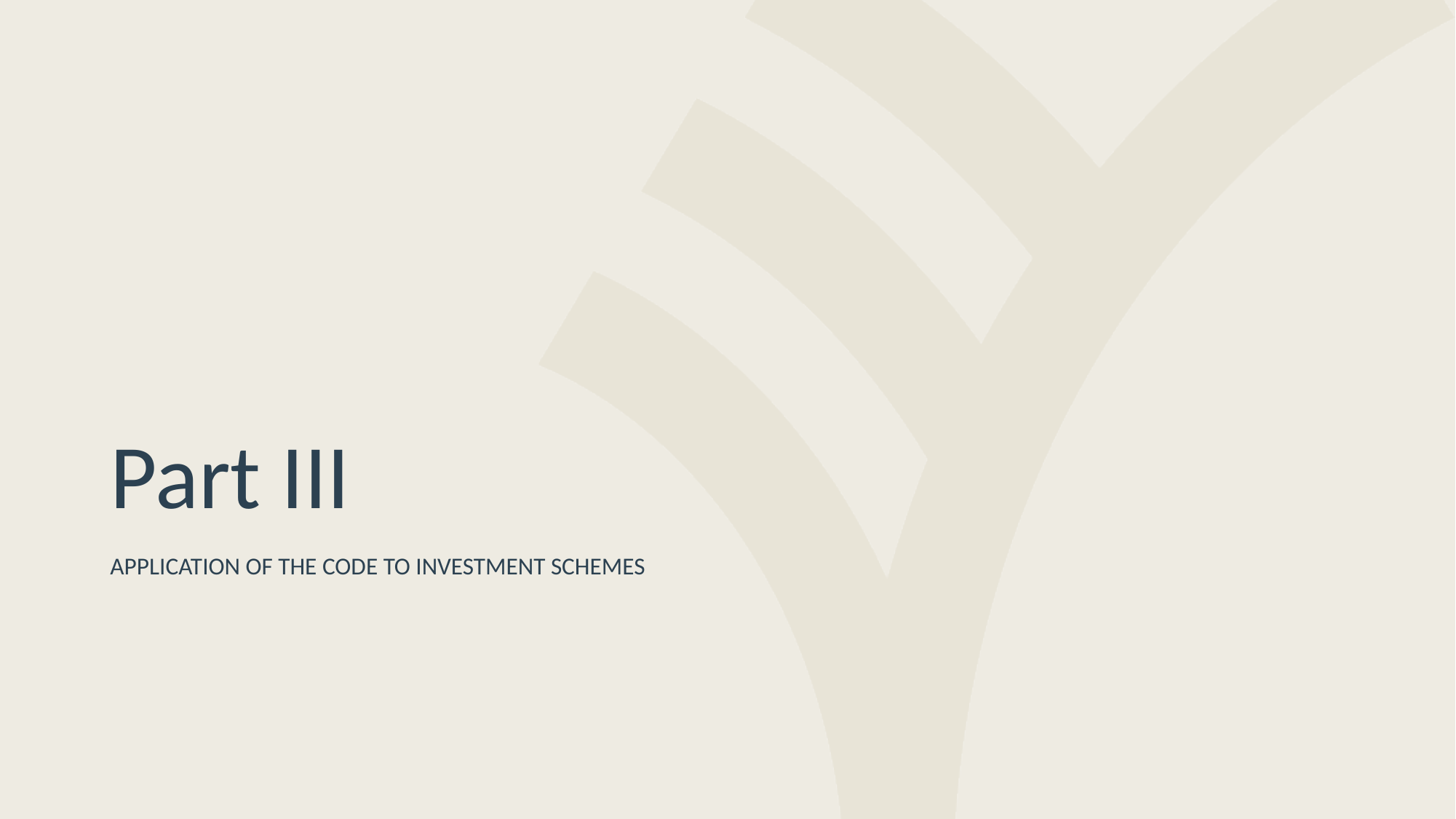

# Part III
Application of the code to investment schemes